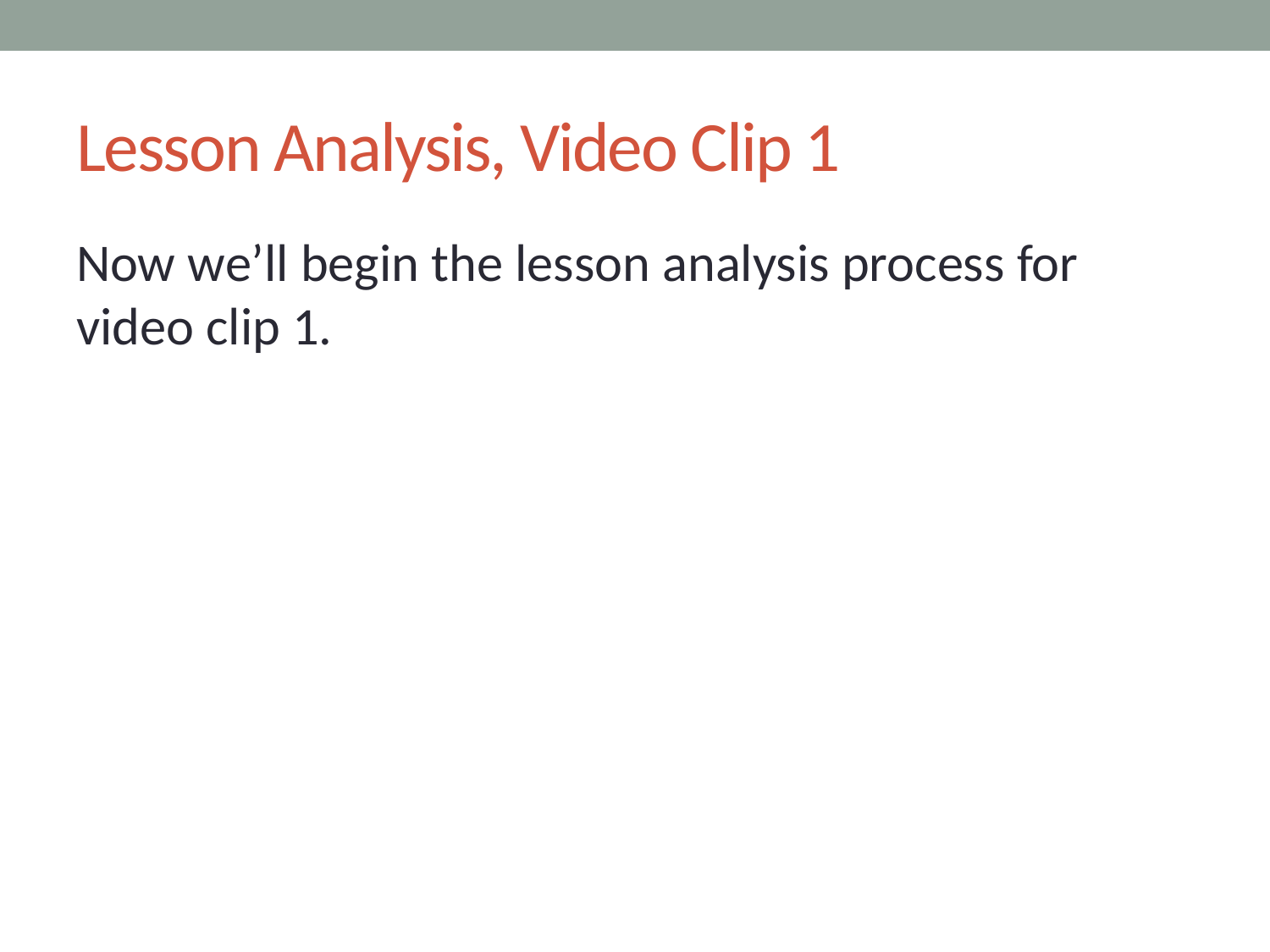

# Lesson Analysis, Video Clip 1
Now we’ll begin the lesson analysis process for video clip 1.